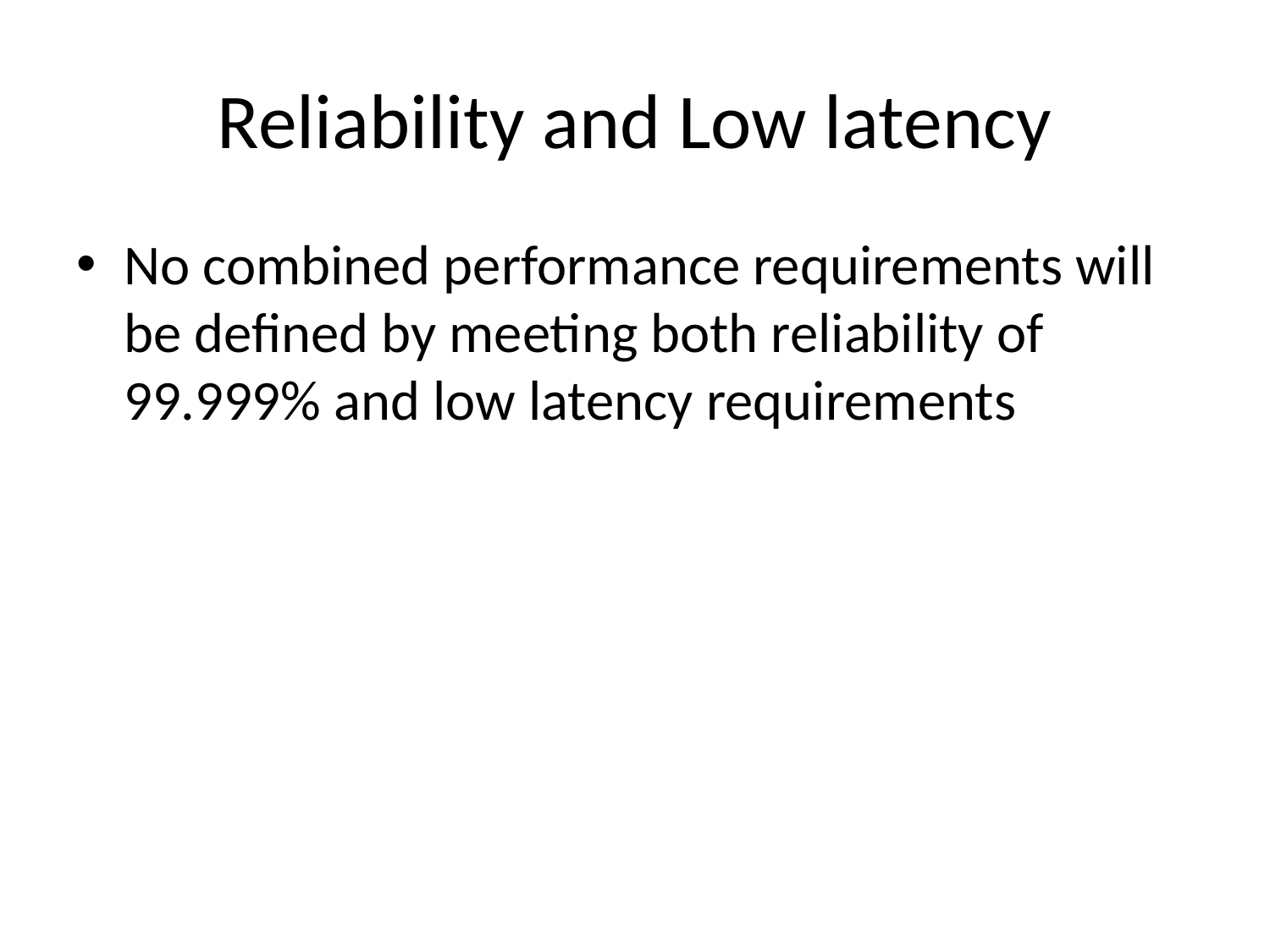

# Reliability and Low latency
No combined performance requirements will be defined by meeting both reliability of 99.999% and low latency requirements